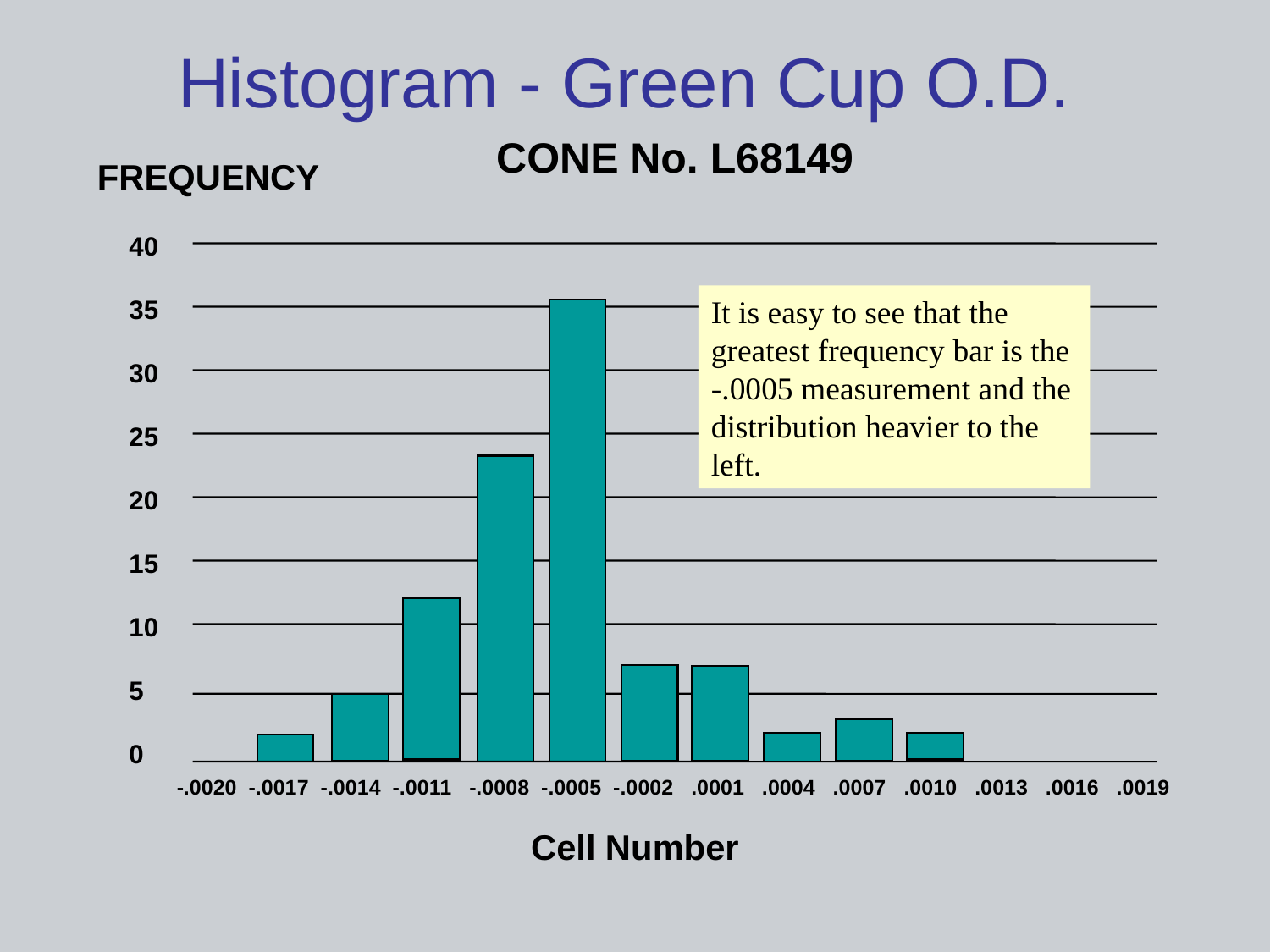

Histogram - Green Cup O.D.
CONE No. L68149
FREQUENCY
40

35

30

25

20

15

10

5

0

It is easy to see that the greatest frequency bar is the -.0005 measurement and the distribution heavier to the left.

-.0020  -.0017  -.0014  -.0011   -.0008  -.0005  -.0002   .0001   .0004   .0007   .0010   .0013   .0016   .0019
Cell Number